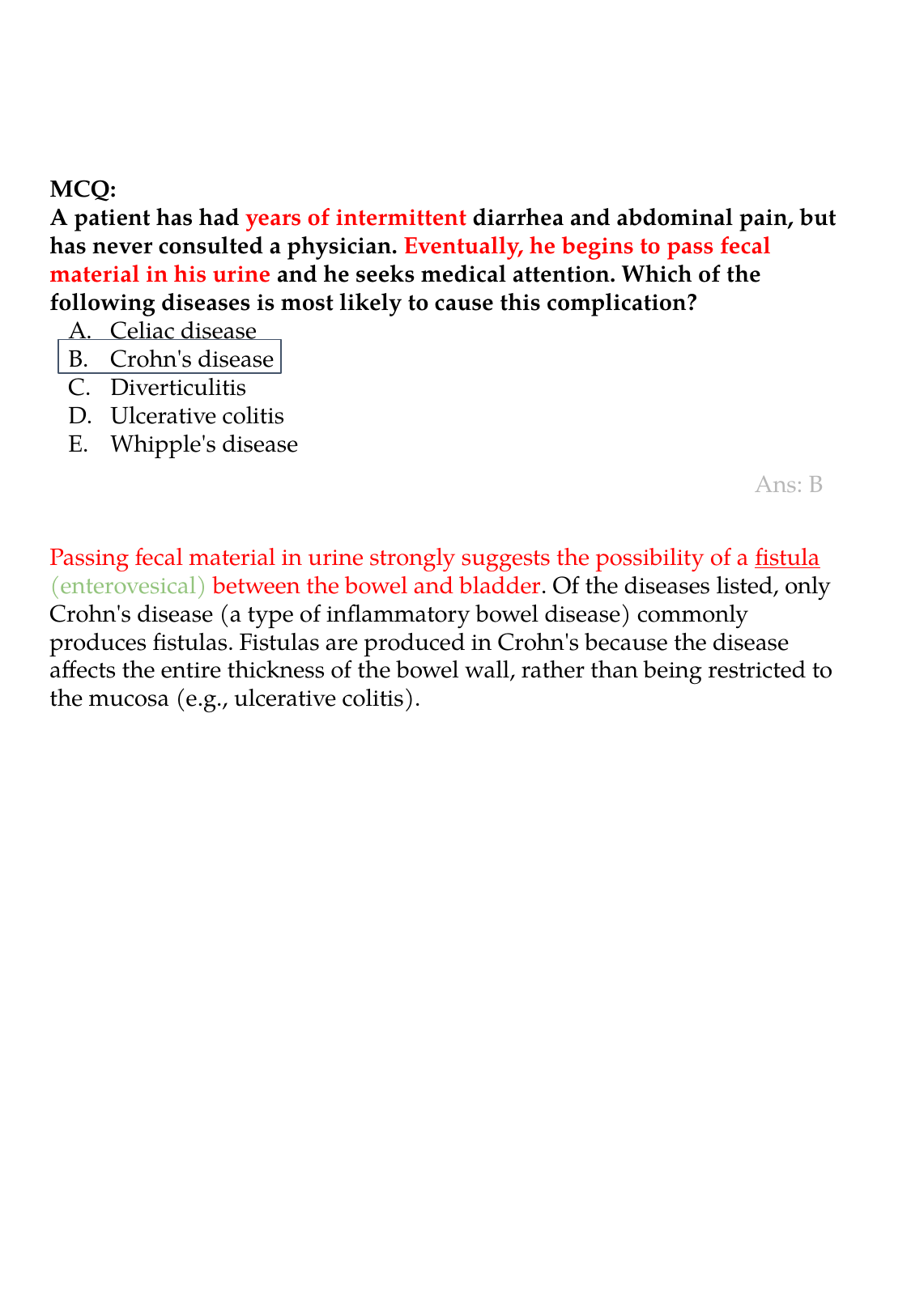

MCQ:
A patient has had years of intermittent diarrhea and abdominal pain, but has never consulted a physician. Eventually, he begins to pass fecal material in his urine and he seeks medical attention. Which of the following diseases is most likely to cause this complication?
Celiac disease
Crohn's disease
Diverticulitis
Ulcerative colitis
Whipple's disease

Passing fecal material in urine strongly suggests the possibility of a fistula (enterovesical) between the bowel and bladder. Of the diseases listed, only Crohn's disease (a type of inflammatory bowel disease) commonly produces fistulas. Fistulas are produced in Crohn's because the disease affects the entire thickness of the bowel wall, rather than being restricted to the mucosa (e.g., ulcerative colitis).

Ans: B